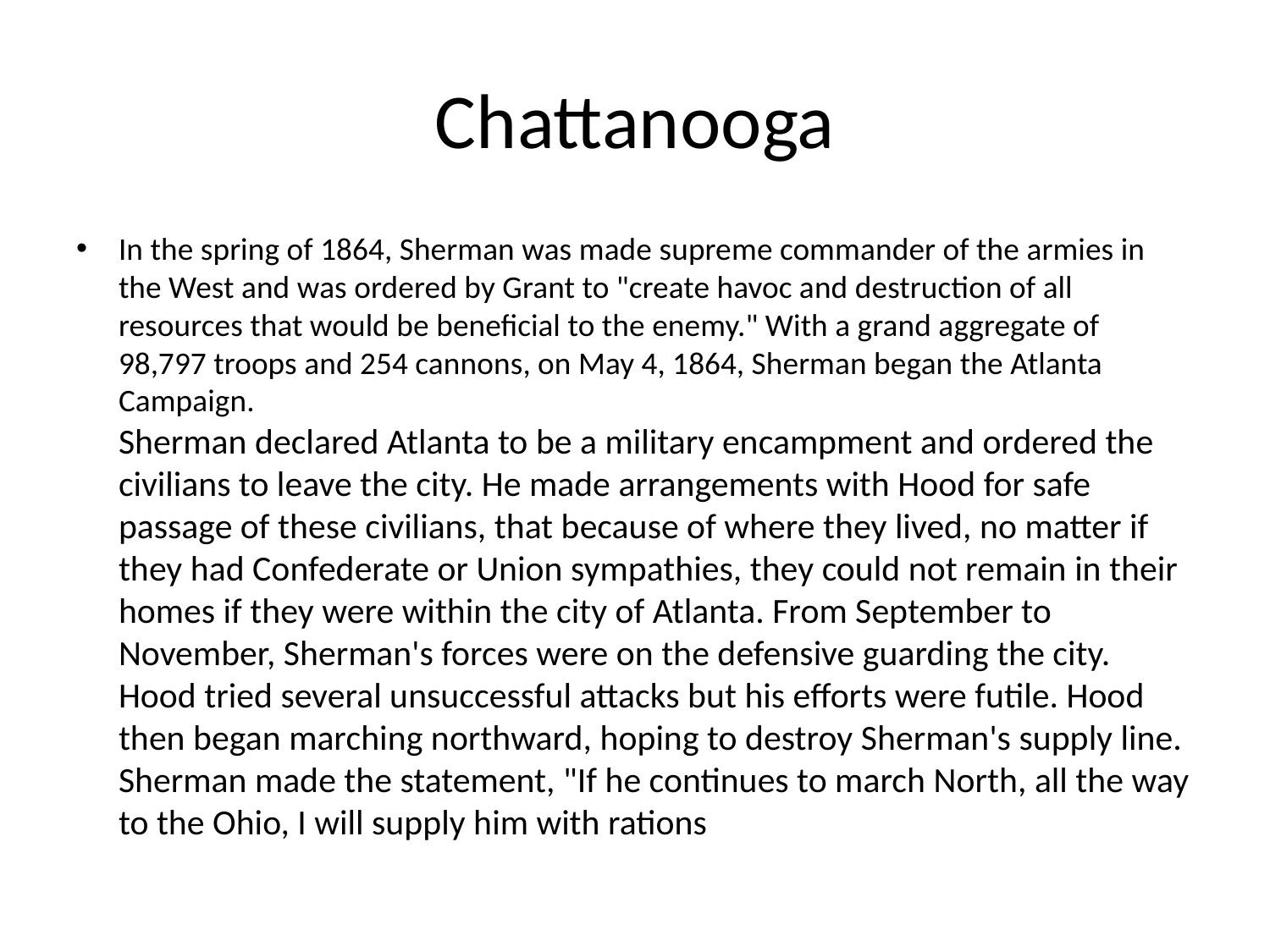

# Chattanooga
In the spring of 1864, Sherman was made supreme commander of the armies in the West and was ordered by Grant to "create havoc and destruction of all resources that would be beneficial to the enemy." With a grand aggregate of 98,797 troops and 254 cannons, on May 4, 1864, Sherman began the Atlanta Campaign.
Sherman declared Atlanta to be a military encampment and ordered the civilians to leave the city. He made arrangements with Hood for safe passage of these civilians, that because of where they lived, no matter if they had Confederate or Union sympathies, they could not remain in their homes if they were within the city of Atlanta. From September to November, Sherman's forces were on the defensive guarding the city. Hood tried several unsuccessful attacks but his efforts were futile. Hood then began marching northward, hoping to destroy Sherman's supply line. Sherman made the statement, "If he continues to march North, all the way to the Ohio, I will supply him with rations